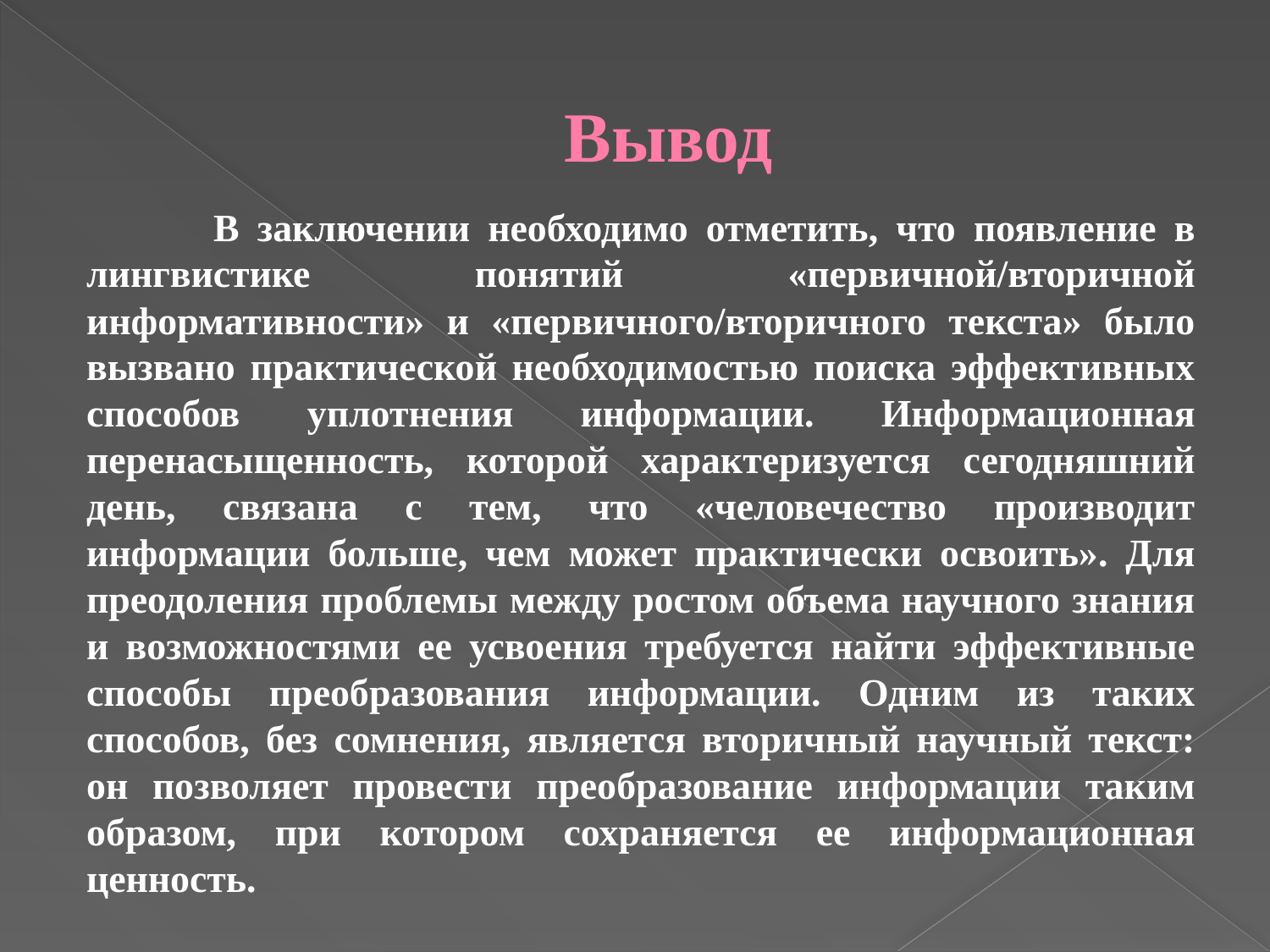

# Вывод
	В заключении необходимо отметить, что появление в лингвистике понятий «первичной/вторичной информативности» и «первичного/вторичного текста» было вызвано практической необходимостью поиска эффективных способов уплотнения информации. Информационная перенасыщенность, которой характеризуется сегодняшний день, связана с тем, что «человечество производит информации больше, чем может практически освоить». Для преодоления проблемы между ростом объема научного знания и возможностями ее усвоения требуется найти эффективные способы преобразования информации. Одним из таких способов, без сомнения, является вторичный научный текст: он позволяет провести преобразование информации таким образом, при котором сохраняется ее информационная ценность.